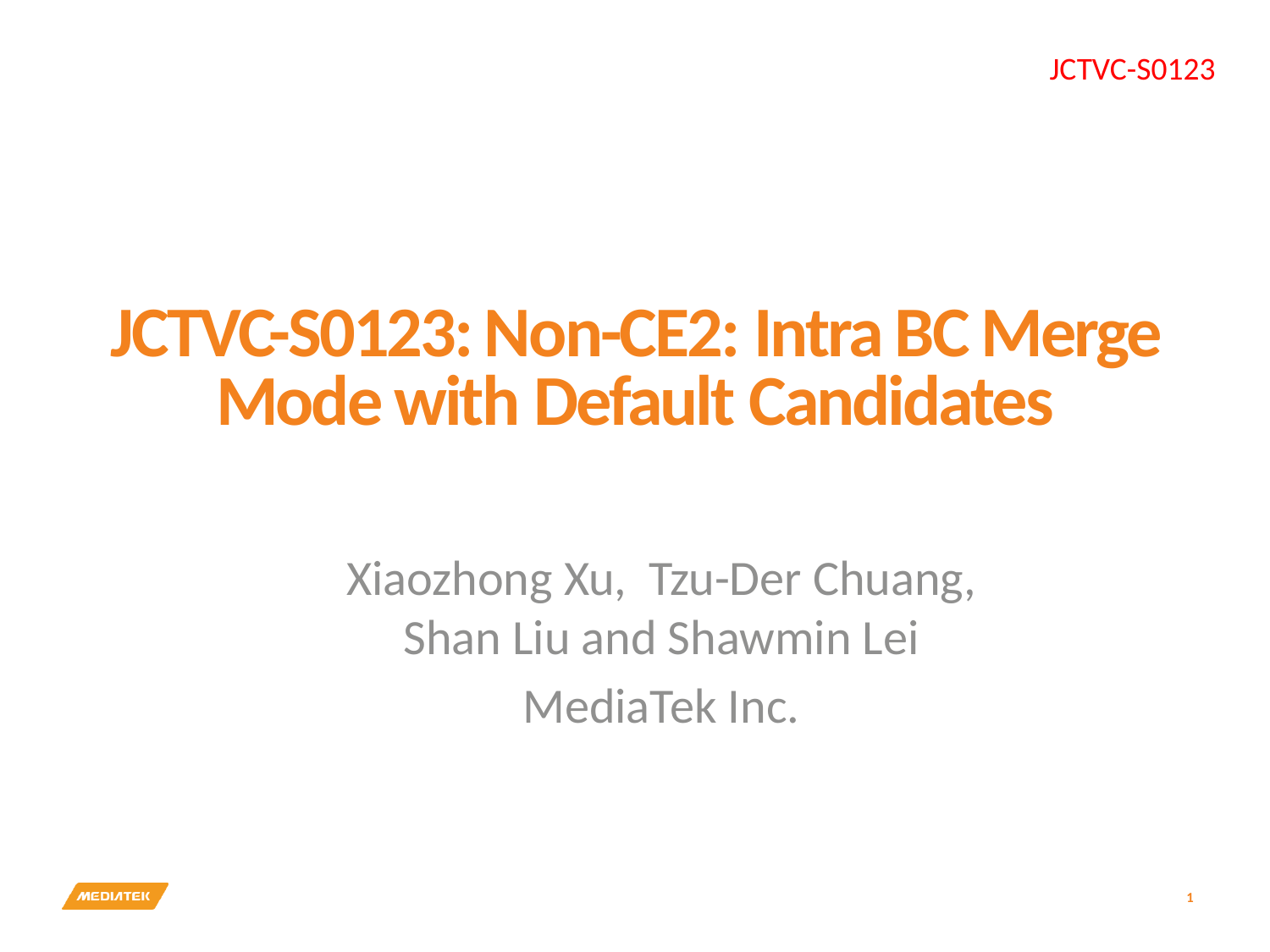

JCTVC-S0123
# JCTVC-S0123: Non-CE2: Intra BC Merge Mode with Default Candidates
Xiaozhong Xu,  Tzu-Der Chuang, Shan Liu and Shawmin Lei
MediaTek Inc.
1